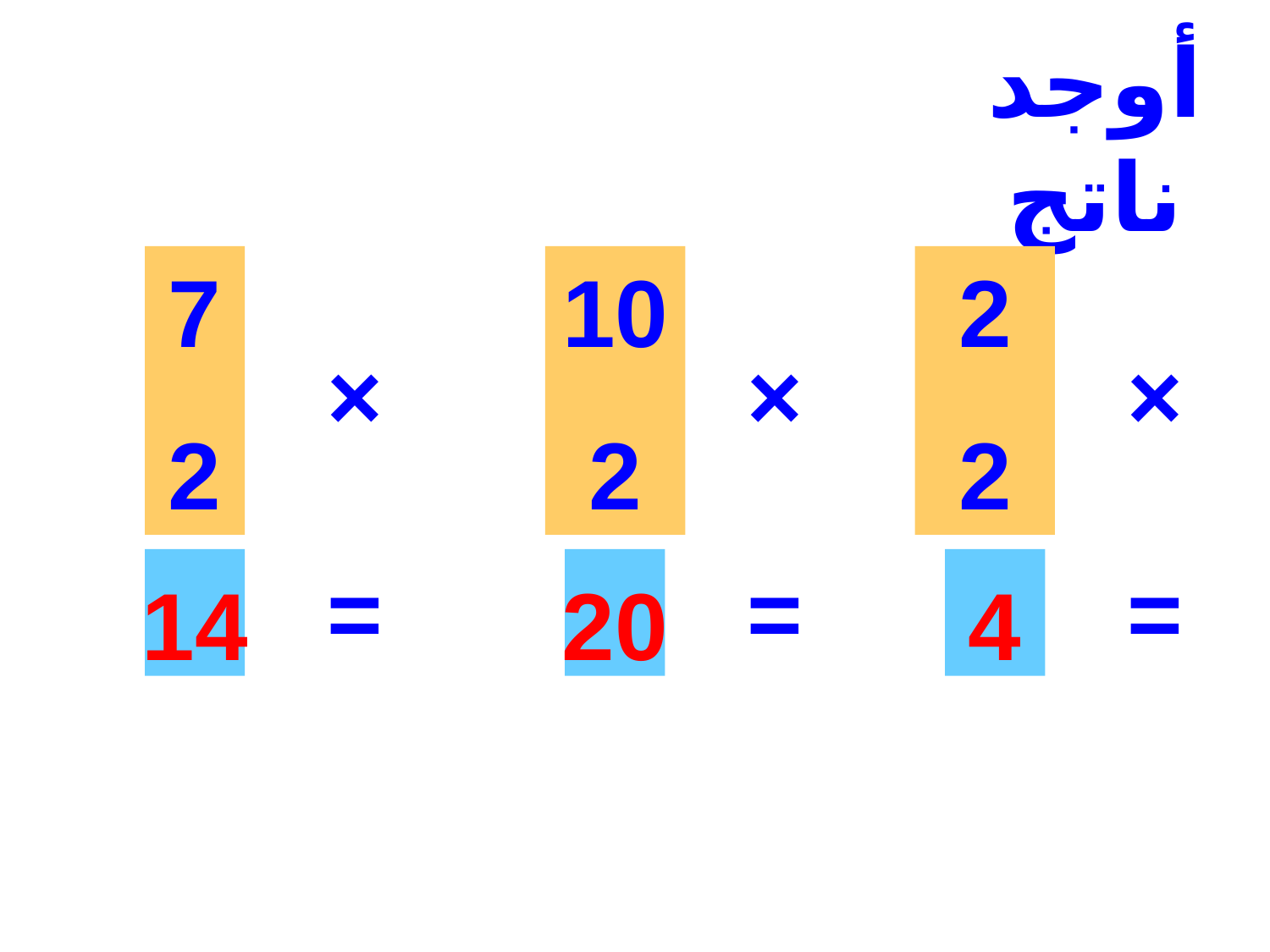

أوجد ناتج
7
2
10
2
2
2
×
×
×
=
=
=

14
20
4